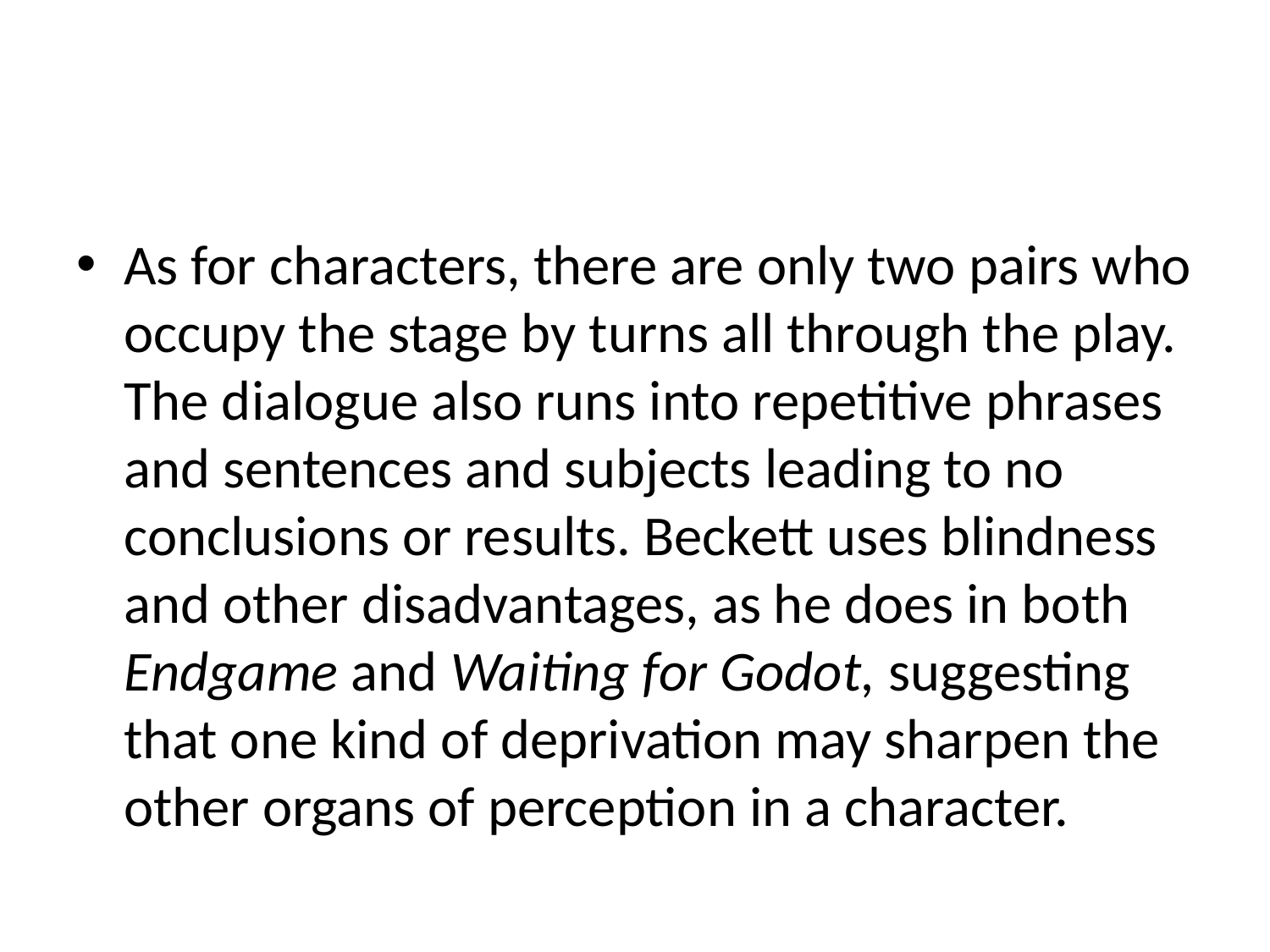

#
As for characters, there are only two pairs who occupy the stage by turns all through the play. The dialogue also runs into repetitive phrases and sentences and subjects leading to no conclusions or results. Beckett uses blindness and other disadvantages, as he does in both Endgame and Waiting for Godot, suggesting that one kind of deprivation may sharpen the other organs of perception in a character.